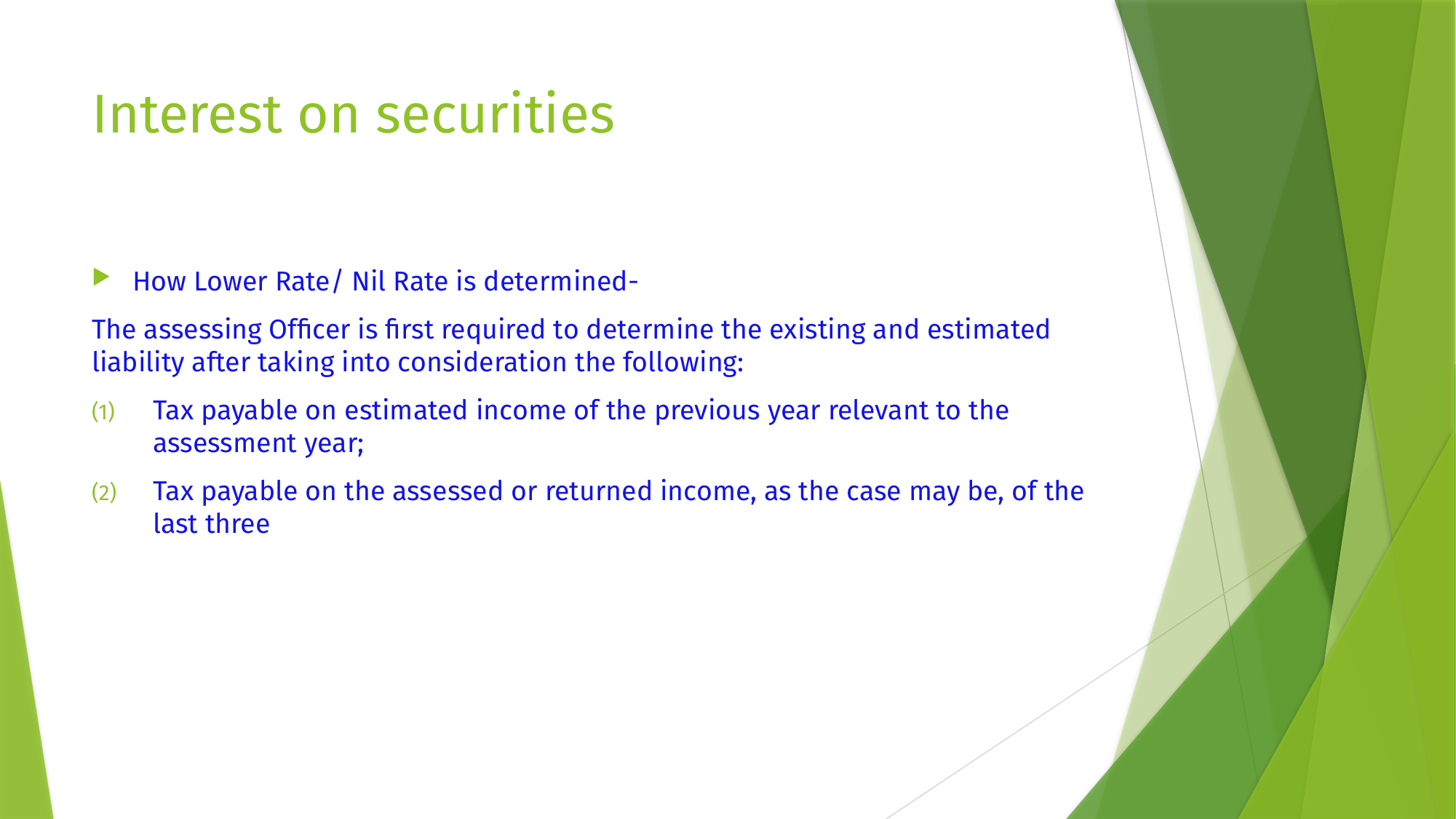

# Interest on securities
How Lower Rate/ Nil Rate is determined-
The assessing Officer is first required to determine the existing and estimated liability after taking into consideration the following:
Tax payable on estimated income of the previous year relevant to the assessment year;
Tax payable on the assessed or returned income, as the case may be, of the last three